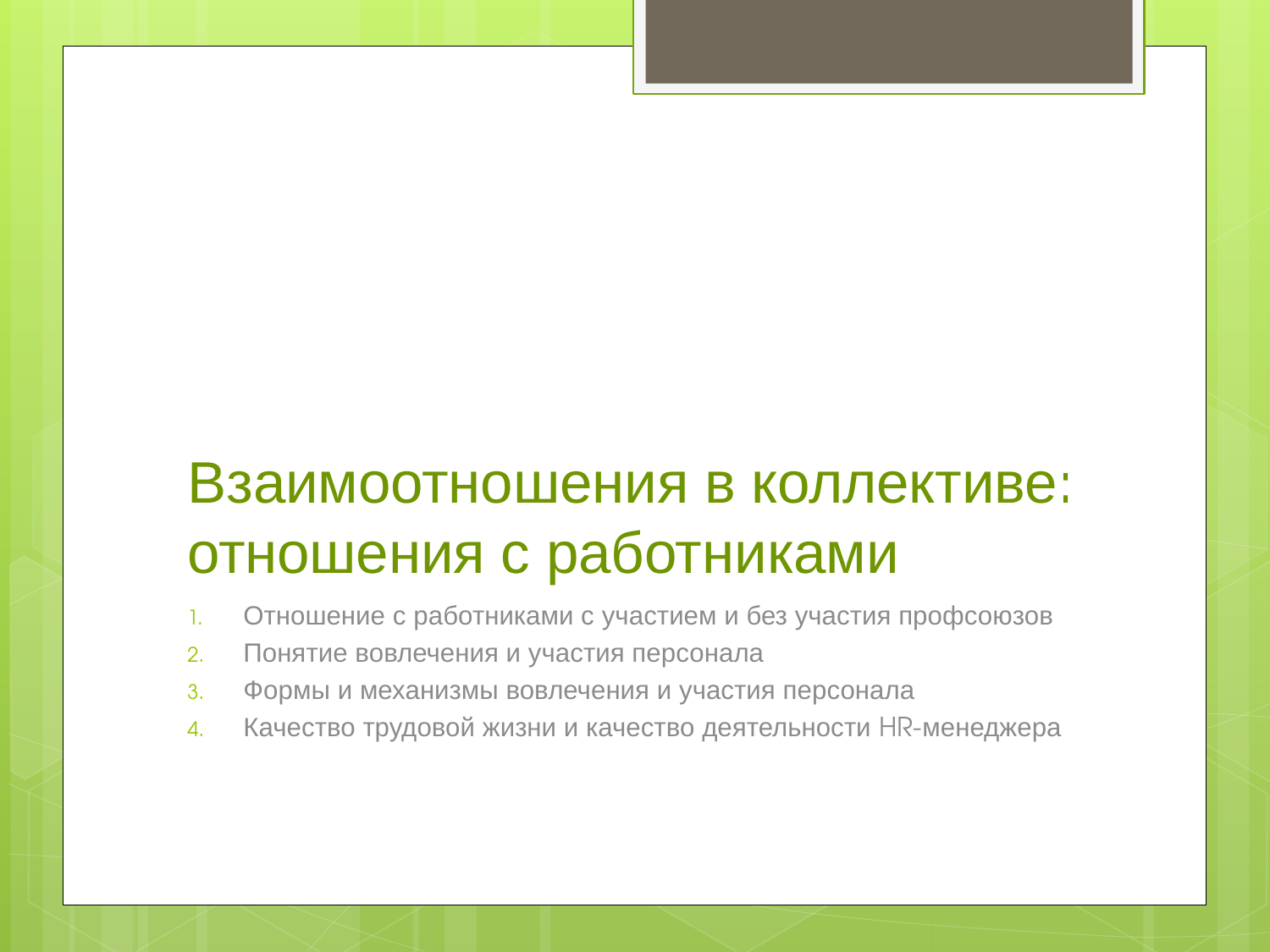

# Взаимоотношения в коллективе: отношения с работниками
Отношение с работниками с участием и без участия профсоюзов
Понятие вовлечения и участия персонала
Формы и механизмы вовлечения и участия персонала
Качество трудовой жизни и качество деятельности HR-менеджера